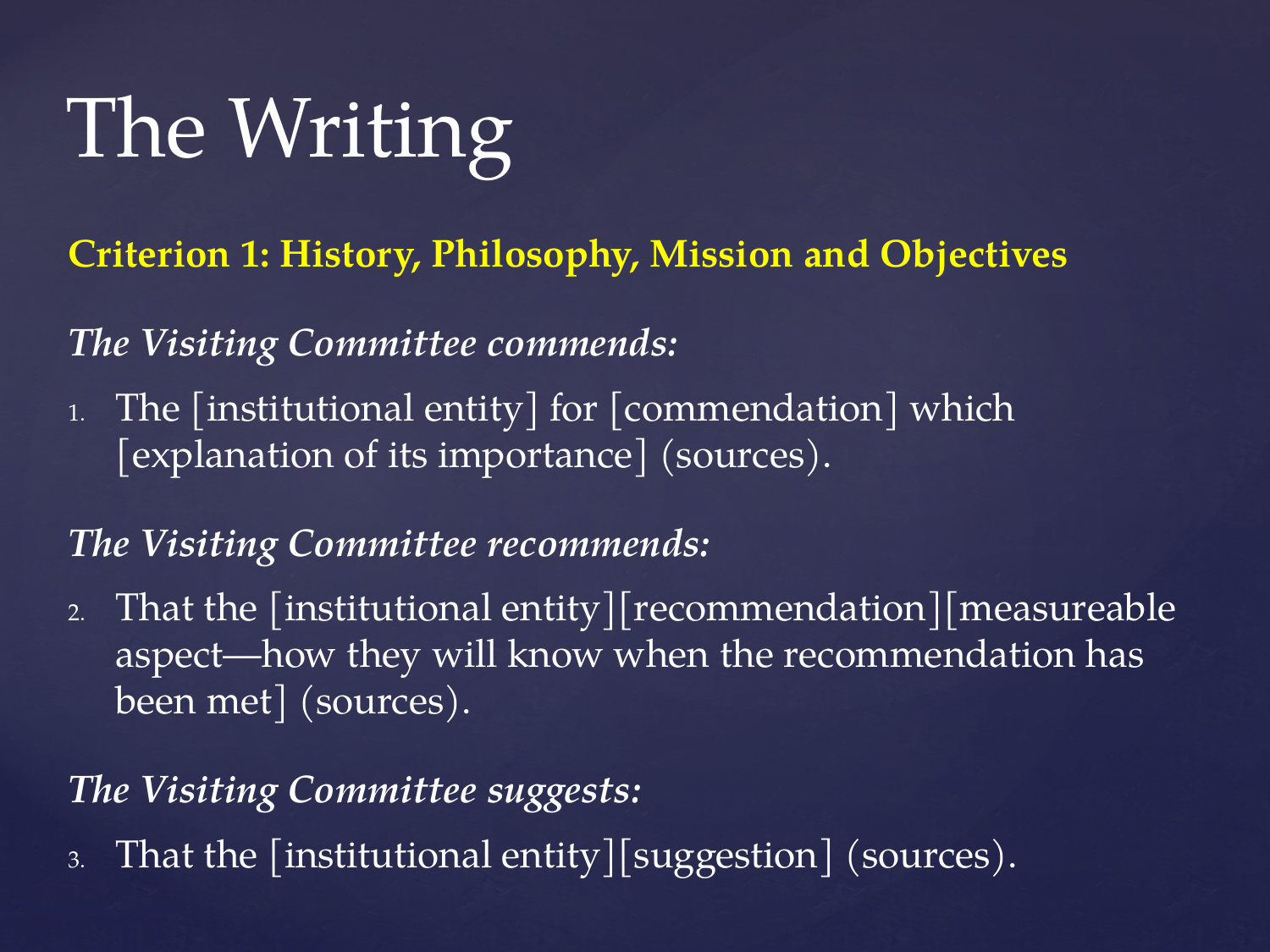

# The Writing
Criterion 1: History, Philosophy, Mission and Objectives
The Visiting Committee commends:
The [institutional entity] for [commendation] which [explanation of its importance] (sources).
The Visiting Committee recommends:
That the [institutional entity][recommendation][measureable aspect—how they will know when the recommendation has been met] (sources).
The Visiting Committee suggests:
That the [institutional entity][suggestion] (sources).